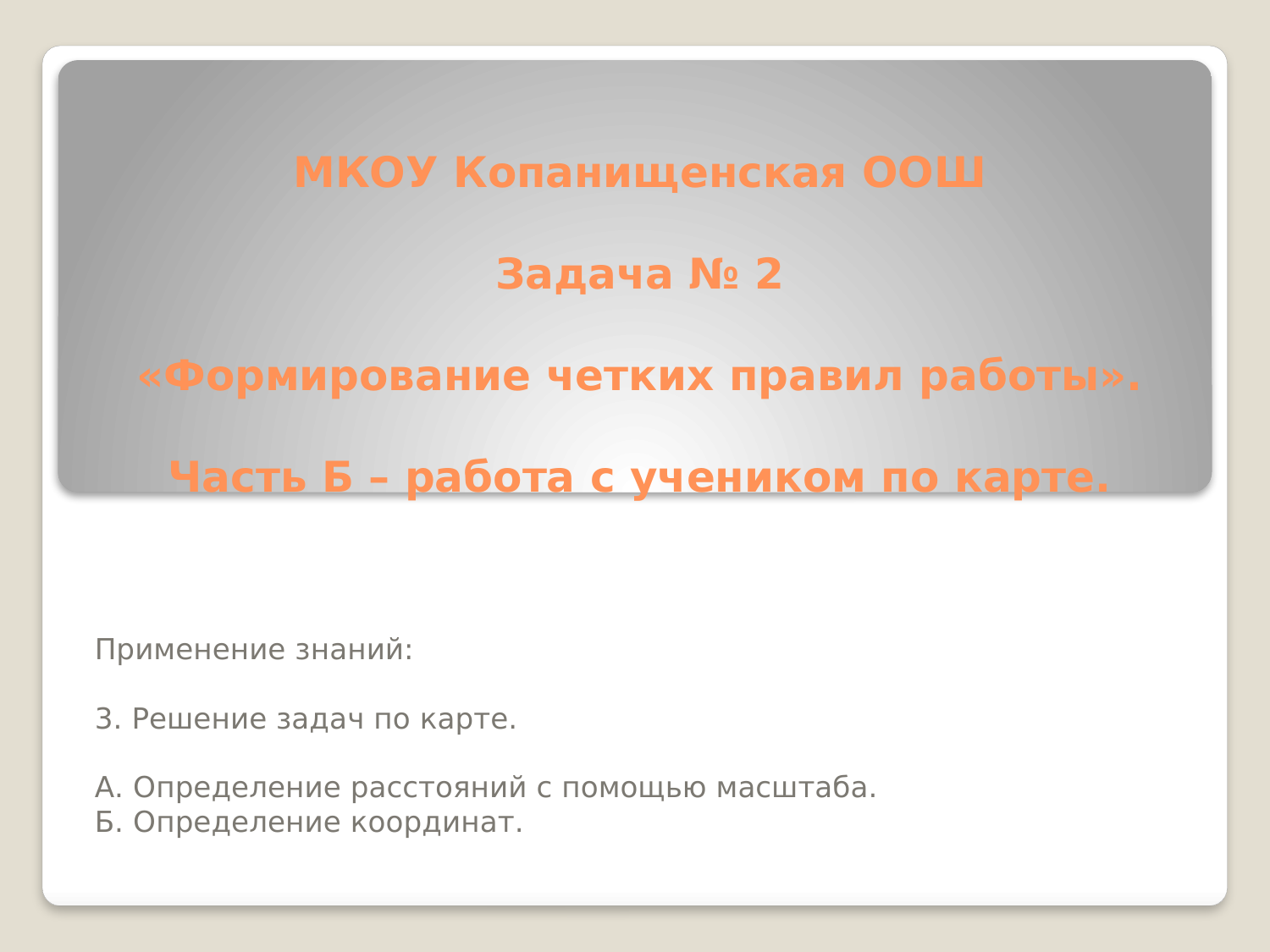

# МКОУ Копанищенская ООШ Задача № 2 «Формирование четких правил работы». Часть Б – работа с учеником по карте.

Применение знаний:

3. Решение задач по карте.

А. Определение расстояний с помощью масштаба.
Б. Определение координат.